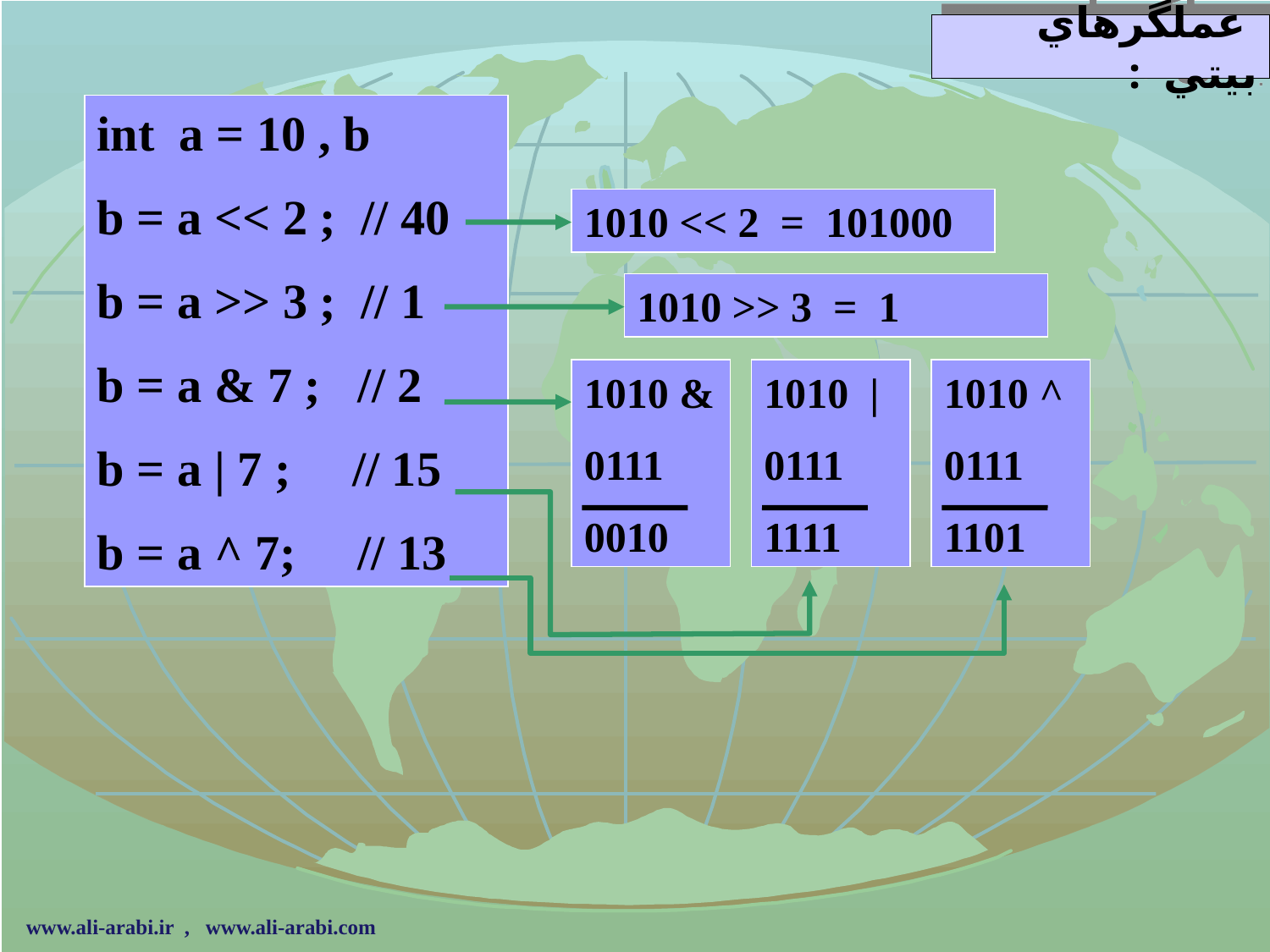

عملگرهاي بيتي  :
int  a = 10 , b
b = a << 2 ;  // 40
b = a >> 3 ;  // 1
b = a & 7 ;   // 2
b = a | 7 ;     // 15
b = a ^ 7;     // 13
1010 << 2  =  101000

1010 >> 3  =  1

1010 &
0111
0010

1010 ^
0111
1101

1010  |
0111
1111